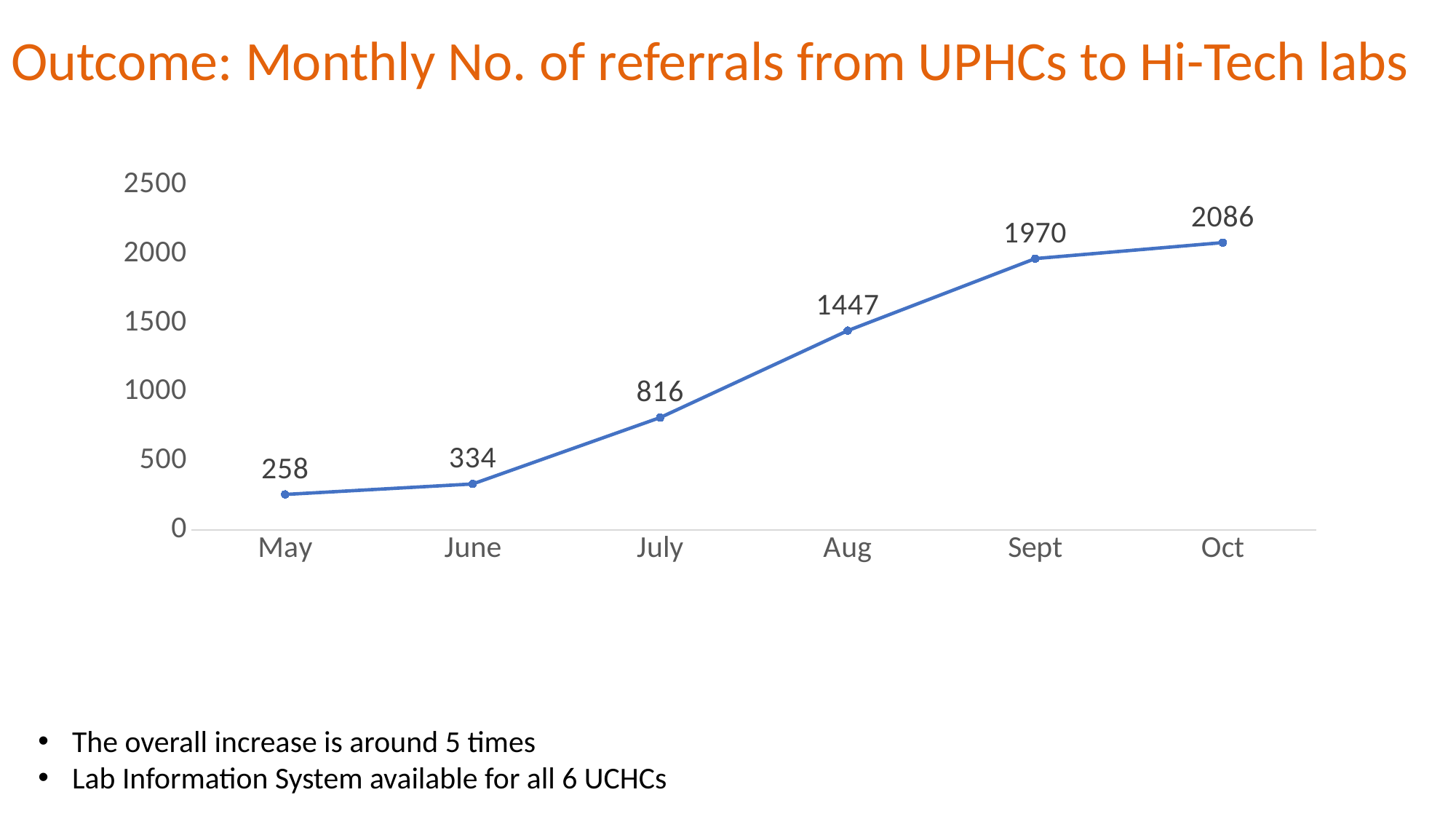

Outcome: Monthly No. of referrals from UPHCs to Hi-Tech labs

### Chart

| Category |  |
|---|---|
| May | 258.0 |
| June | 334.0 |
| July | 816.0 |
| Aug | 1447.0 |
| Sept | 1970.0 |
| Oct | 2086.0 |
The overall increase is around 5 times
Lab Information System available for all 6 UCHCs